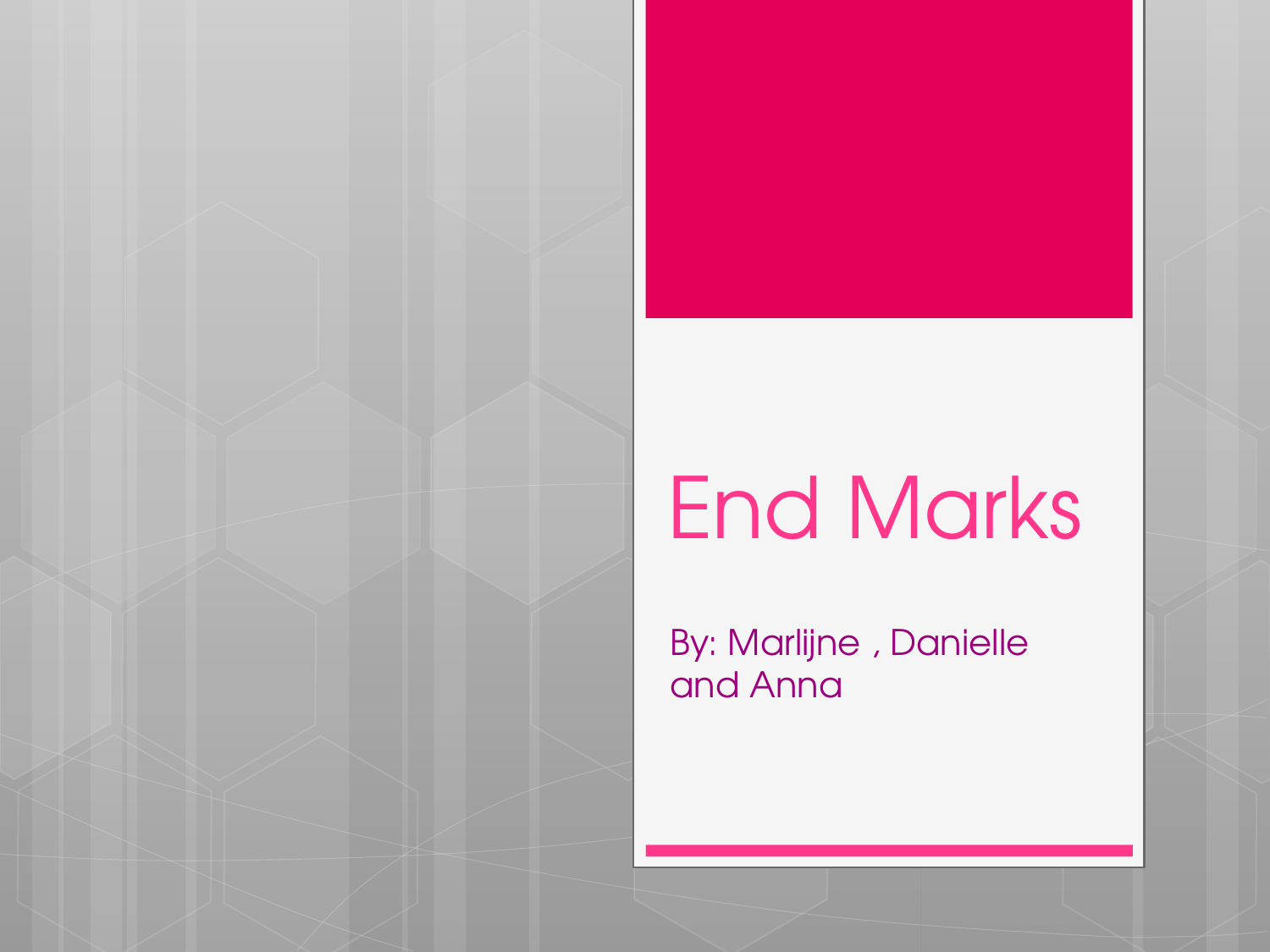

# End Marks
By: Marlijne , Danielle  and Anna